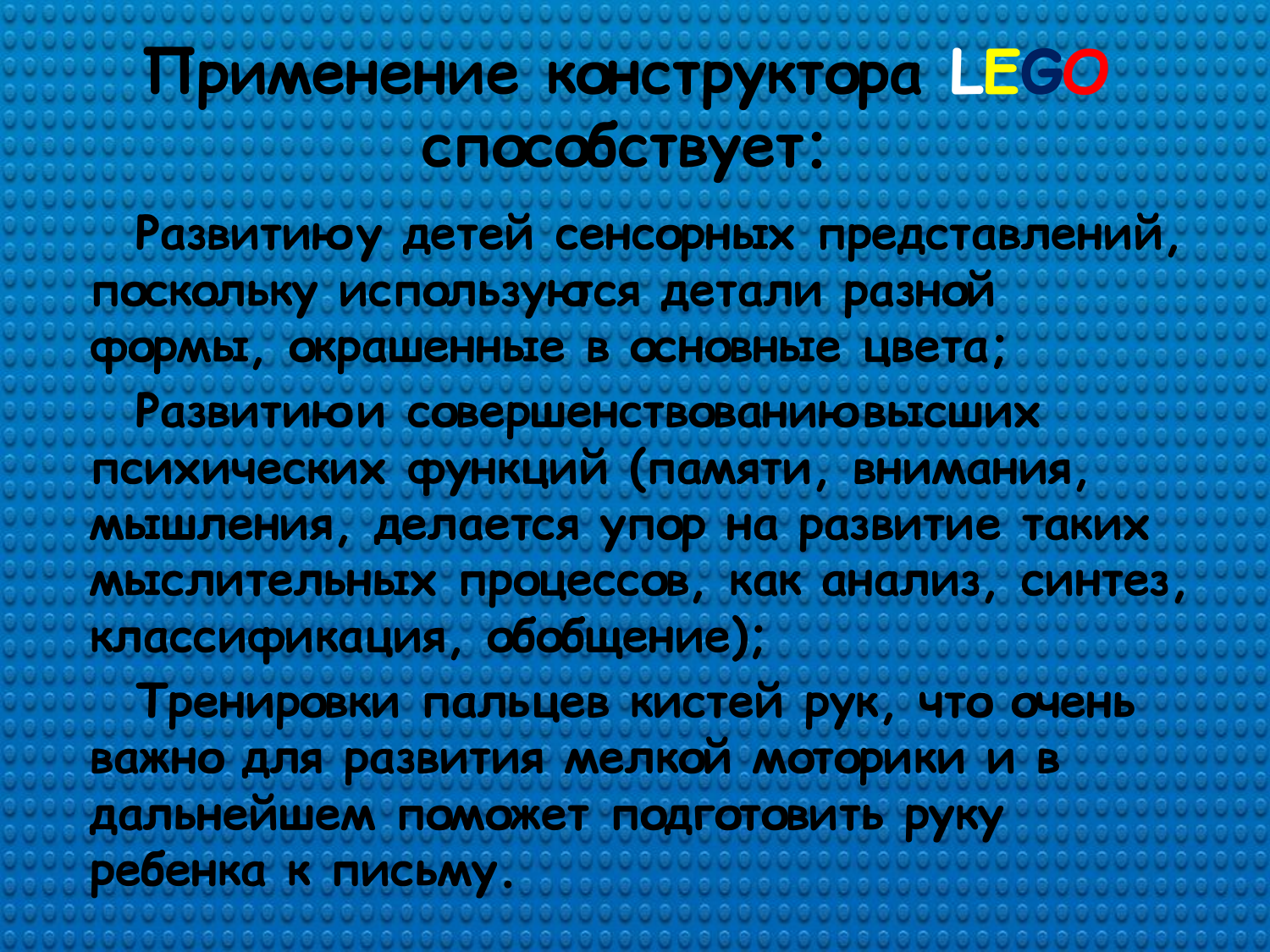

# Применение конструктора LEGO способствует:
Развитию у детей сенсорных представлений, поскольку используются детали разной формы, окрашенные в основные цвета;
Развитию и совершенствованию высших психических функций (памяти, внимания, мышления, делается упор на развитие таких мыслительных процессов, как анализ, синтез, классификация, обобщение);
Тренировки пальцев кистей рук, что очень важно для развития мелкой моторики и в дальнейшем поможет подготовить руку ребенка к письму.